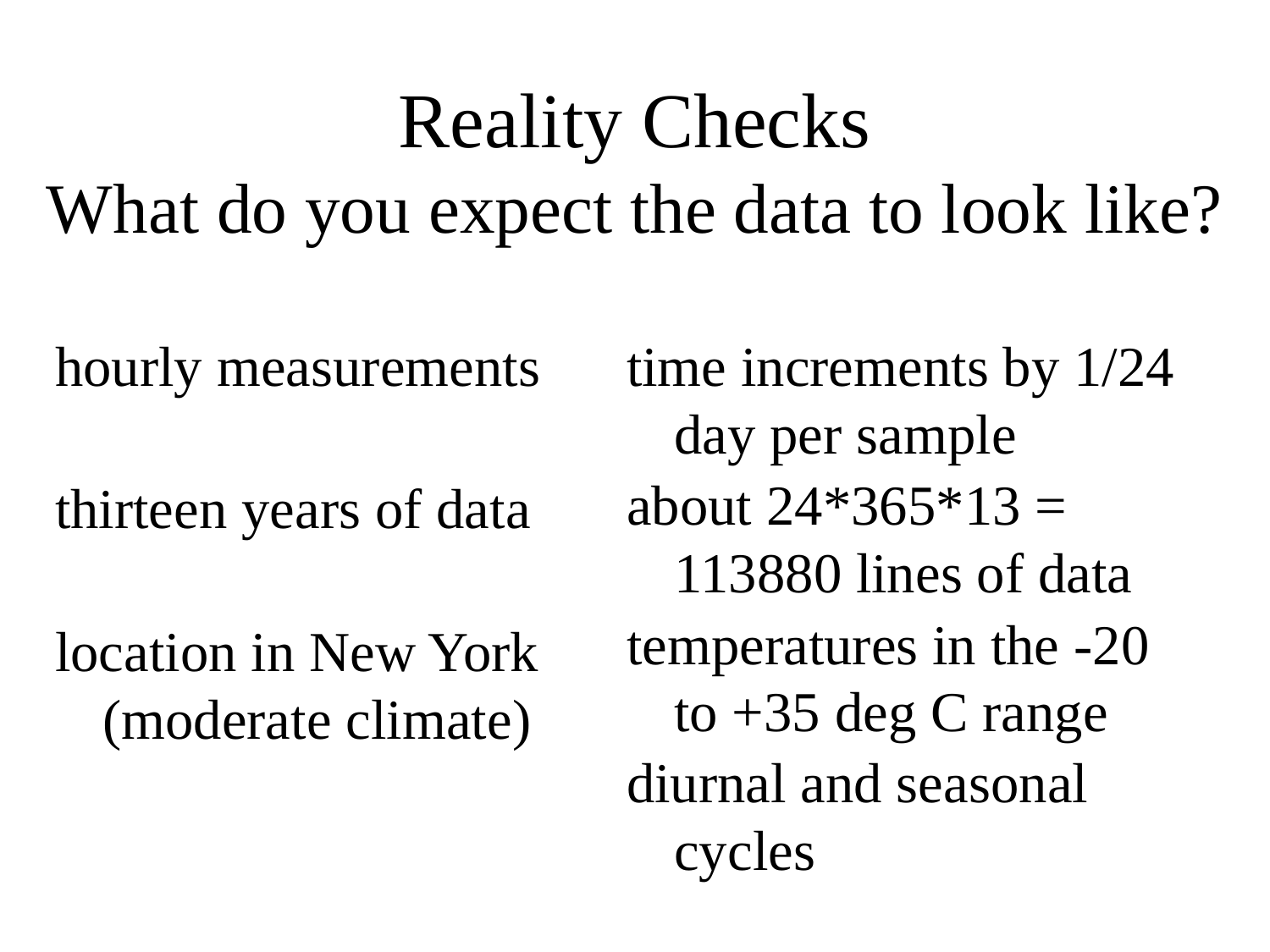

# Reality Checks What do you expect the data to look like?
hourly measurements

thirteen years of data

location in New York (moderate climate)
time increments by 1/24 day per sample
about 24*365*13 = 113880 lines of data
temperatures in the -20 to +35 deg C range
diurnal and seasonal cycles